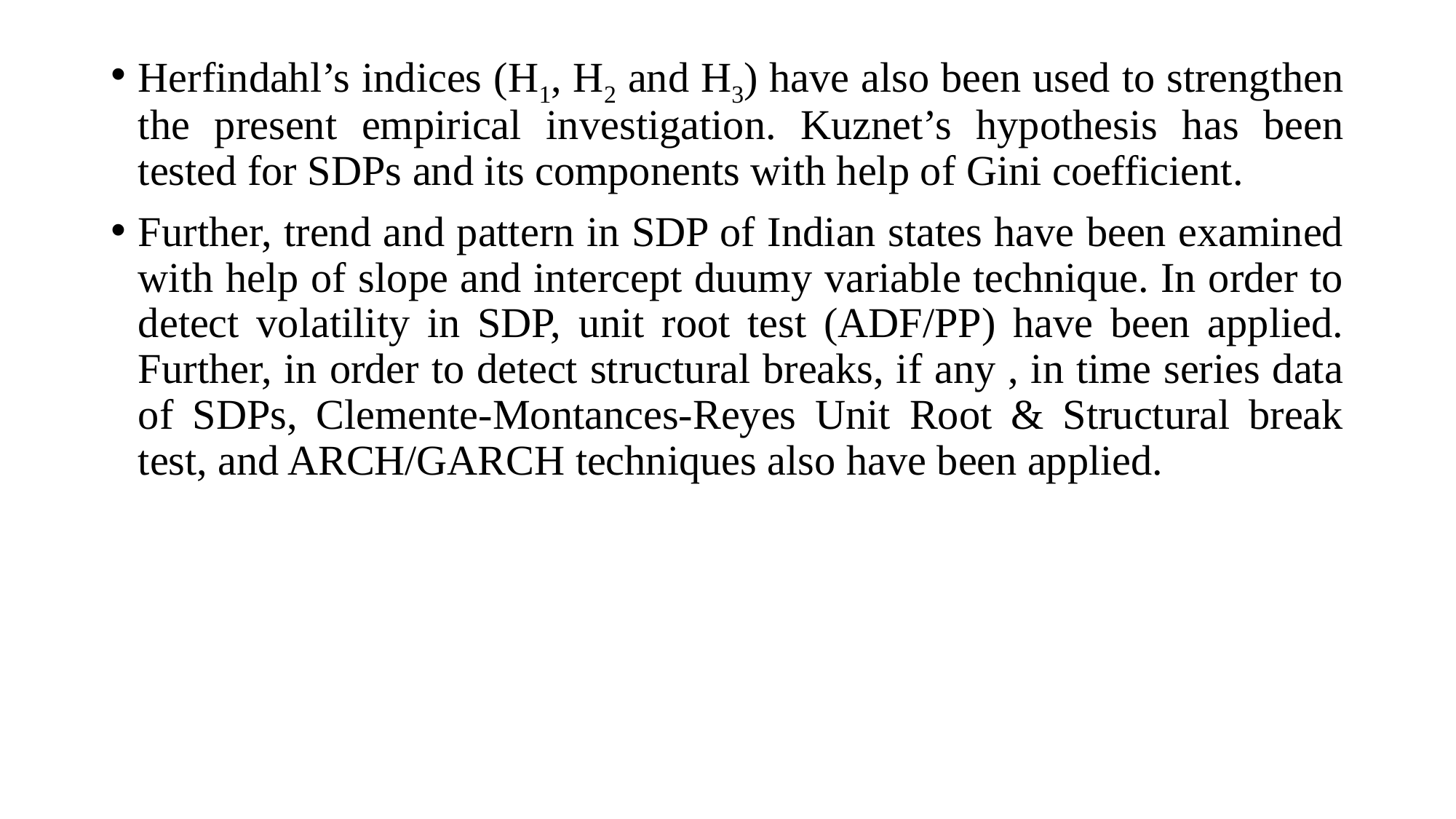

Herfindahl’s indices (H1, H2 and H3) have also been used to strengthen the present empirical investigation. Kuznet’s hypothesis has been tested for SDPs and its components with help of Gini coefficient.
Further, trend and pattern in SDP of Indian states have been examined with help of slope and intercept duumy variable technique. In order to detect volatility in SDP, unit root test (ADF/PP) have been applied. Further, in order to detect structural breaks, if any , in time series data of SDPs, Clemente-Montances-Reyes Unit Root & Structural break test, and ARCH/GARCH techniques also have been applied.